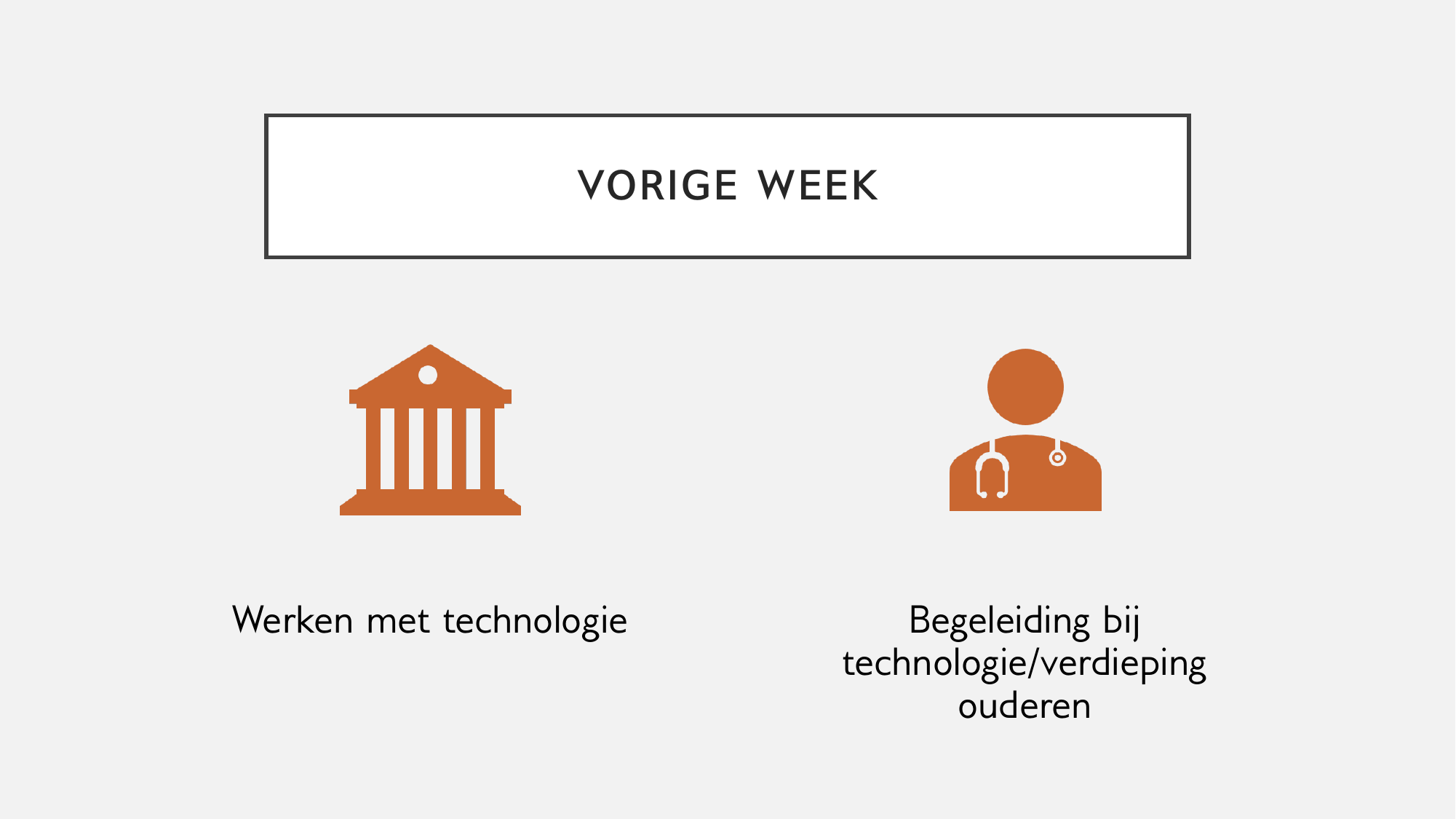

# Vorige week
Werken met technologie
Begeleiding bij technologie/verdieping ouderen